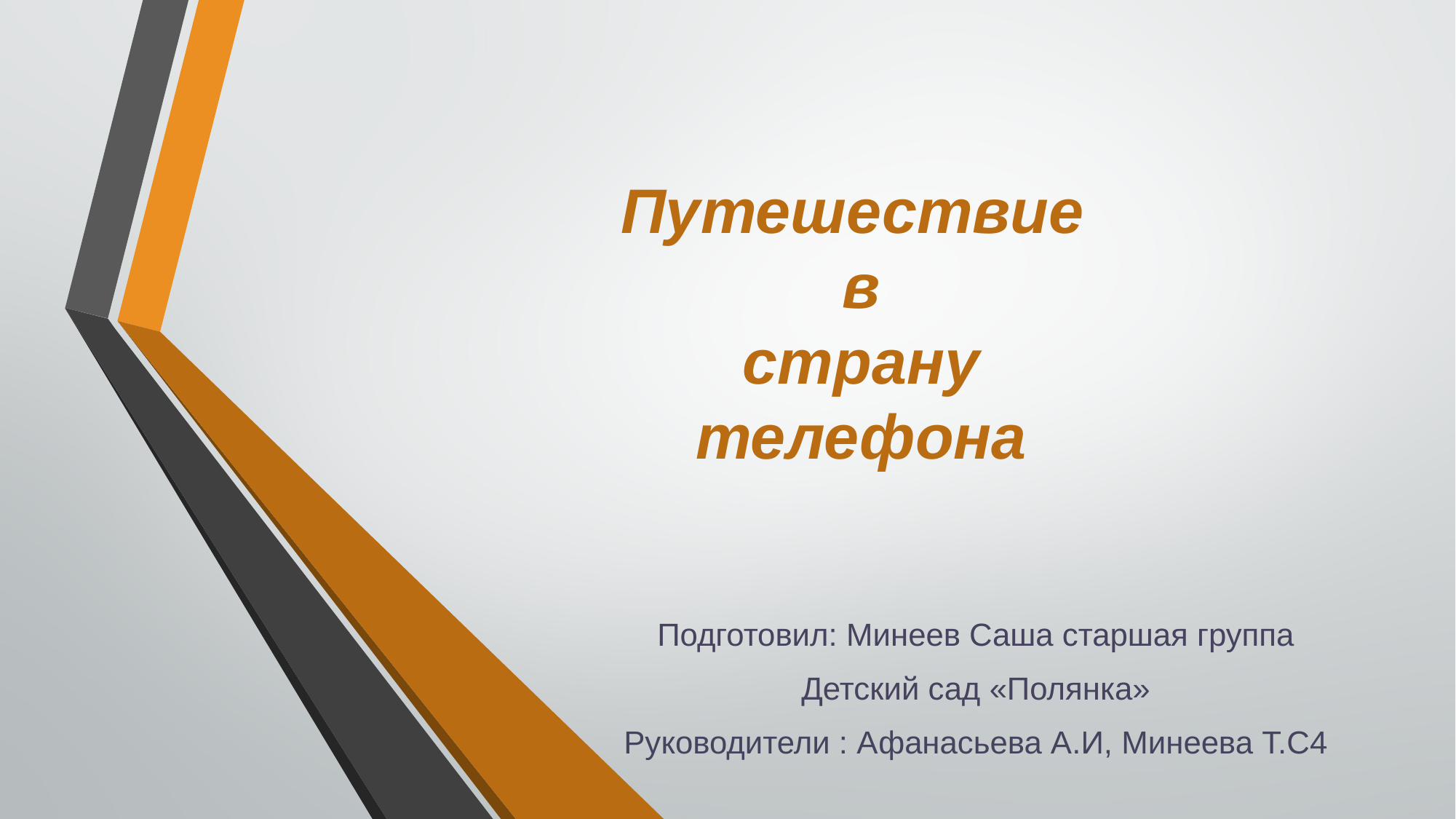

# Путешествие в страну телефона
Подготовил: Минеев Саша старшая группа
Детский сад «Полянка»
Руководители : Афанасьева А.И, Минеева Т.С4